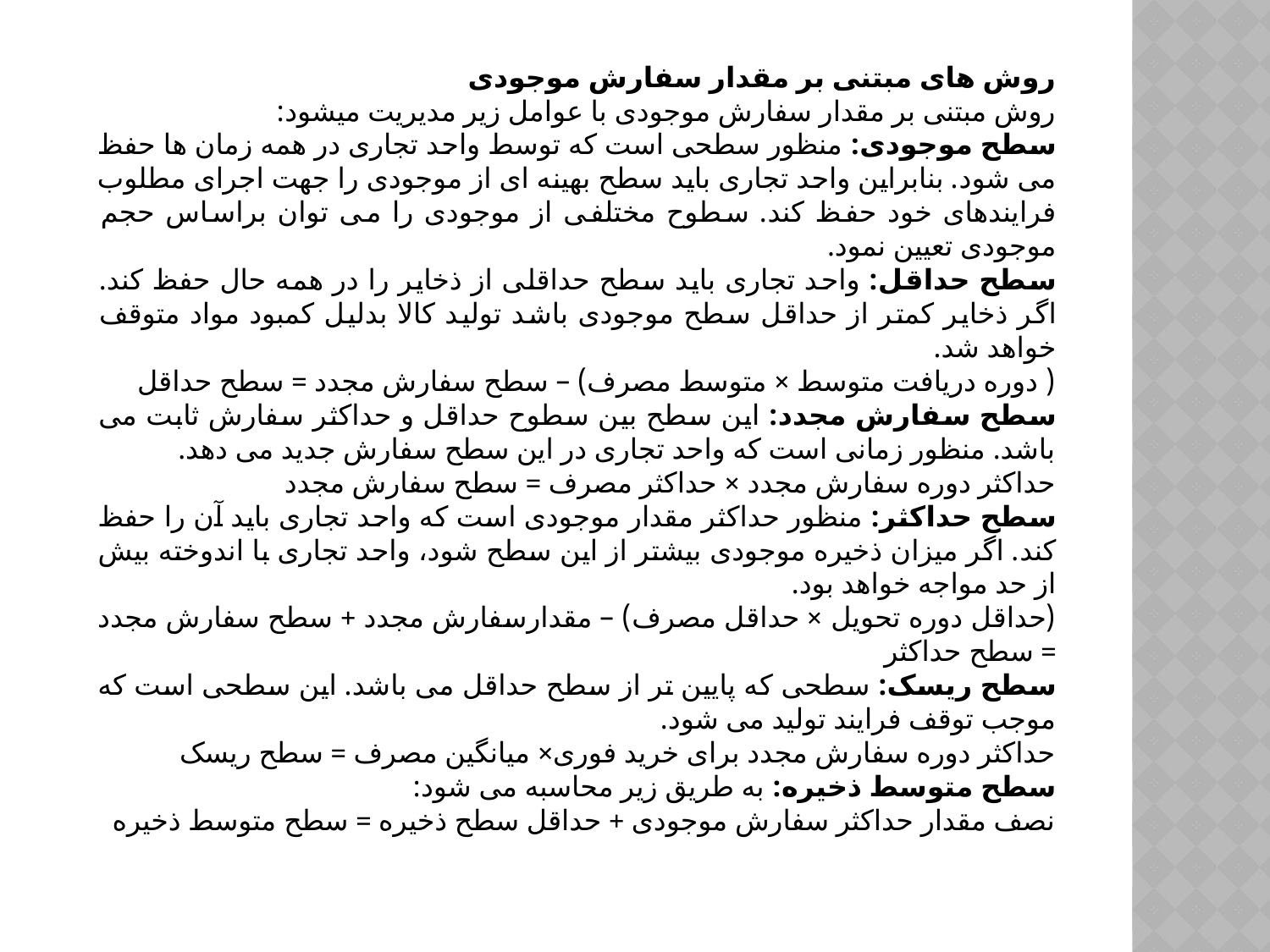

روش های مبتنی بر مقدار سفارش موجودی
روش مبتنی بر مقدار سفارش موجودی با عوامل زیر مدیریت می­شود:
سطح موجودی: منظور سطحی است که توسط واحد تجاری در همه زمان ها حفظ می شود. بنابراین واحد تجاری باید سطح بهینه ای از موجودی را جهت اجرای مطلوب فرایندهای خود حفظ کند. سطوح مختلفی از موجودی را می توان براساس حجم موجودی تعیین نمود.
سطح حداقل: واحد تجاری باید سطح حداقلی از ذخایر را در همه حال حفظ کند. اگر ذخایر کمتر از حداقل سطح موجودی باشد تولید کالا بدلیل کمبود مواد متوقف خواهد شد.
( دوره دریافت متوسط × متوسط مصرف) – سطح سفارش مجدد = سطح حداقل
سطح سفارش مجدد: این سطح بین سطوح حداقل و حداکثر سفارش ثابت می باشد. منظور زمانی است که واحد تجاری در این سطح سفارش جدید می دهد.
حداکثر دوره سفارش مجدد × حداکثر مصرف = سطح سفارش مجدد
سطح حداکثر: منظور حداکثر مقدار موجودی است که واحد تجاری باید آن را حفظ کند. اگر میزان ذخیره موجودی بیشتر از این سطح شود، واحد تجاری با اندوخته بیش از حد مواجه خواهد بود.
(حداقل دوره تحویل × حداقل مصرف) – مقدارسفارش مجدد + سطح سفارش مجدد = سطح حداکثر
سطح ریسک: سطحی که پایین تر از سطح حداقل می باشد. این سطحی است که موجب توقف فرایند تولید می شود.
حداکثر دوره سفارش مجدد برای خرید فوری× میانگین مصرف = سطح ریسک
سطح متوسط ذخیره: به طریق زیر محاسبه می شود:
نصف مقدار حداکثر سفارش موجودی + حداقل سطح ذخیره = سطح متوسط ذخیره